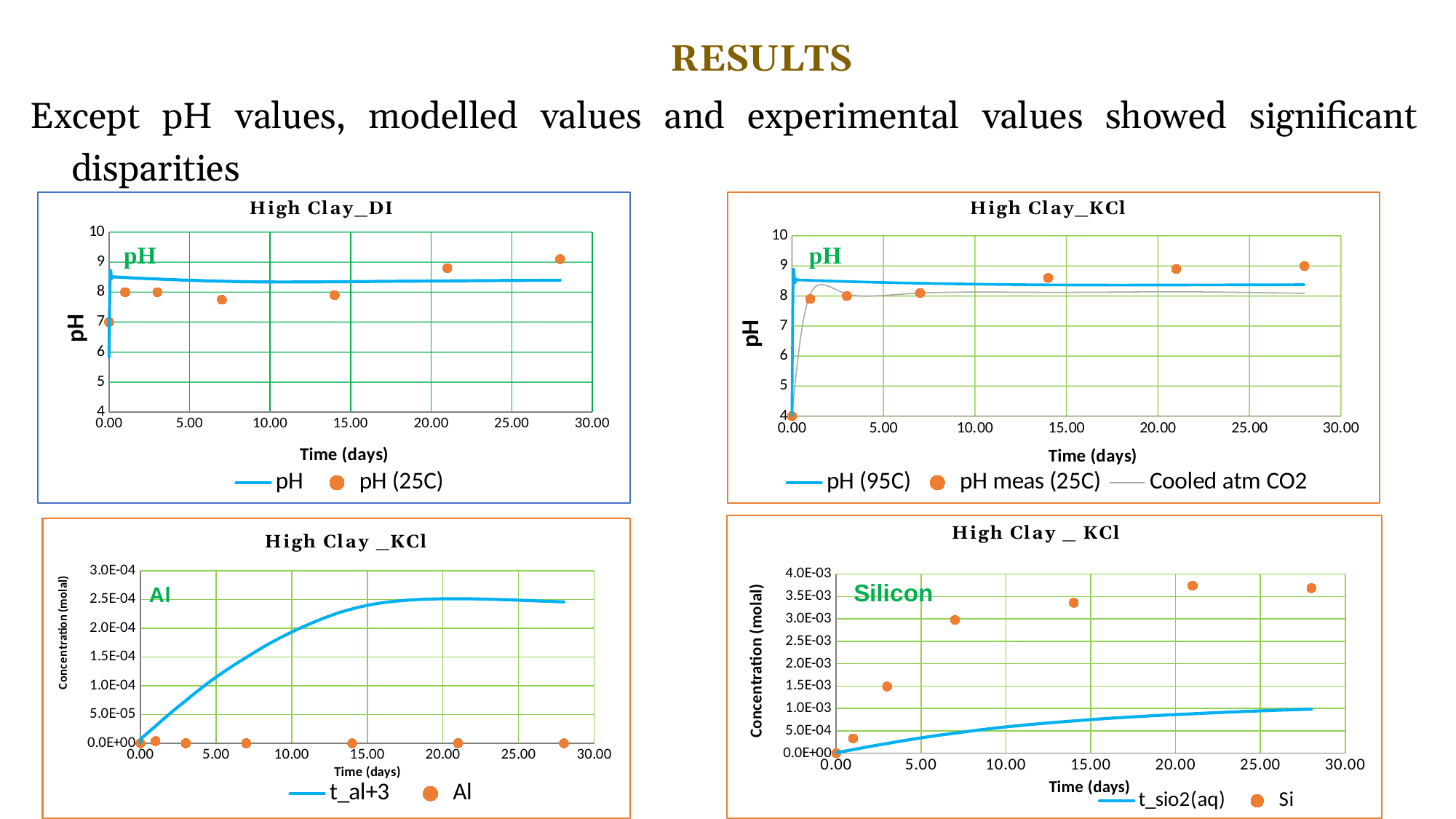

RESULTS
Except pH values, modelled values and experimental values showed significant disparities

### Chart: High Clay_DI

| Category | pH | pH (25C) |
|---|---|---|

### Chart: High Clay_KCl

| Category | pH (95C) | pH meas (25C) |  |
|---|---|---|---|

### Chart: High Clay _ KCl

| Category | t_sio2(aq) | Si |
|---|---|---|

### Chart: High Clay _KCl

| Category | t_al+3 | Al |
|---|---|---|
12